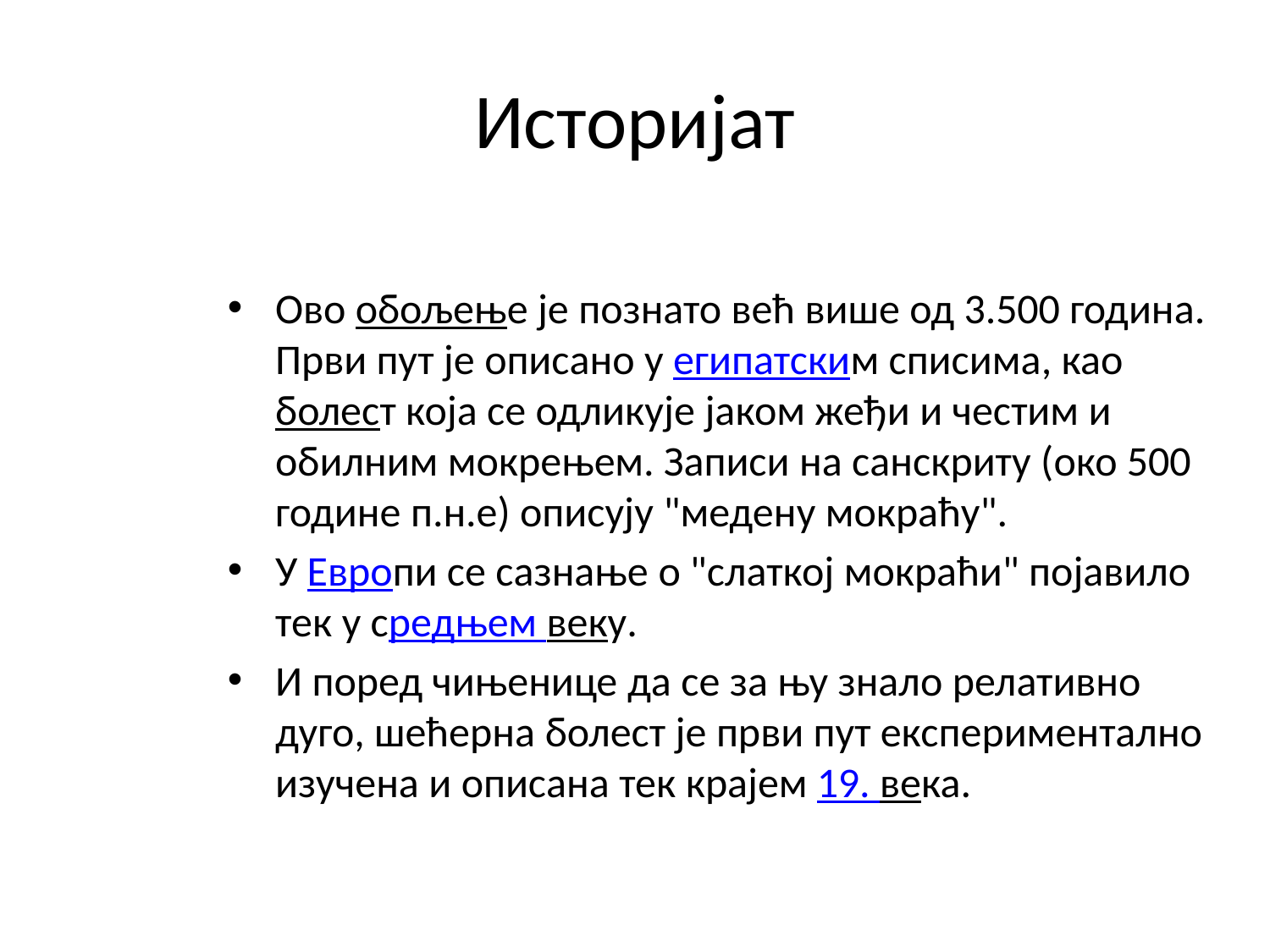

# Историјат
Ово обољење је познато већ више од 3.500 година. Први пут је описано у египатским списима, као болест која се одликује јаком жеђи и честим и обилним мокрењем. Записи на санскриту (око 500 године п.н.е) описују "медену мокраћу".
У Европи се сазнање о "слаткој мокраћи" појавило тек у средњем веку.
И поред чињенице да се за њу знало релативно дуго, шећерна болест је први пут експериментално изучена и описана тек крајем 19. века.